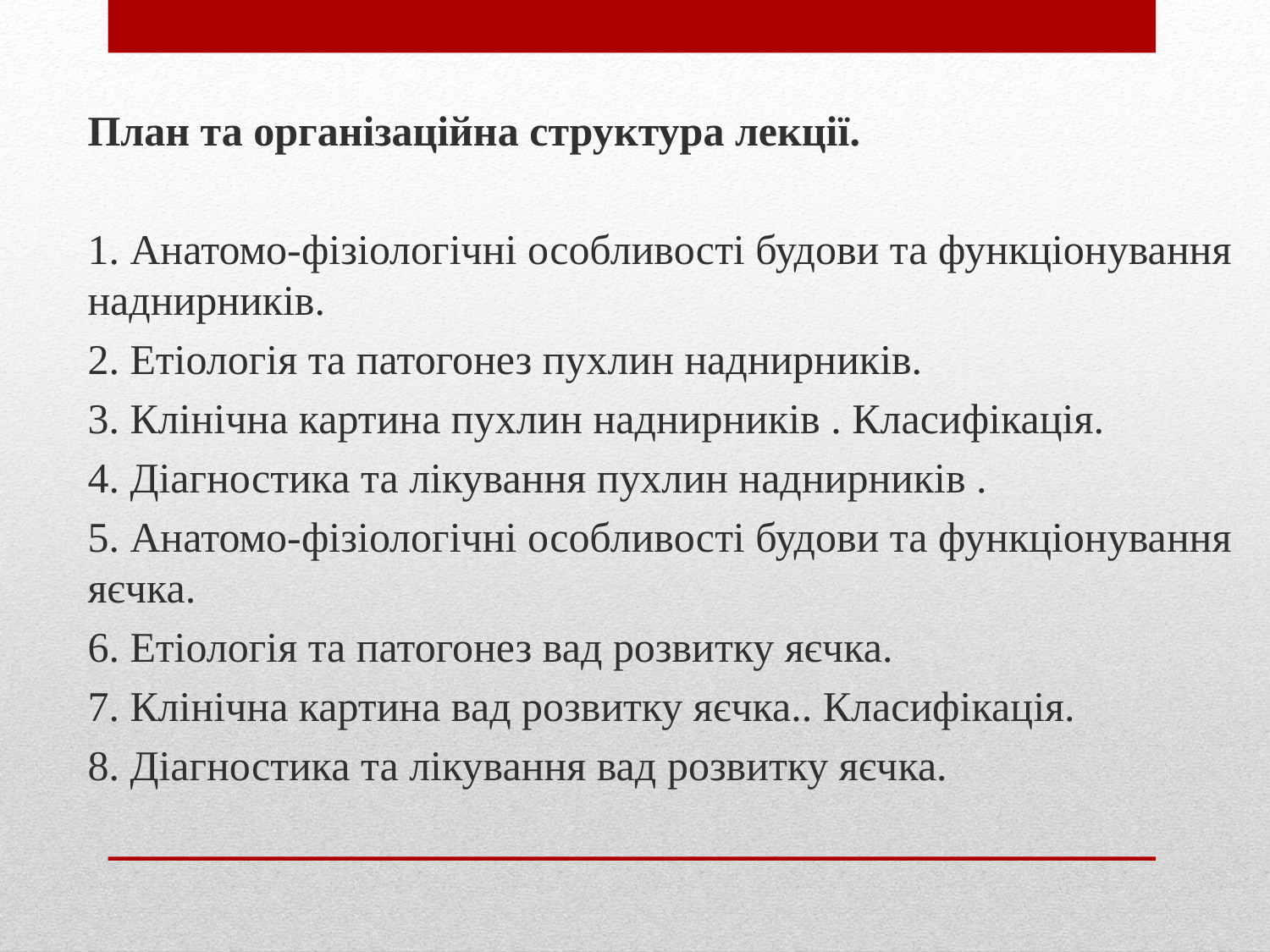

План та організаційна структура лекції.

1. Анатомо-фізіологічні особливості будови та функціонування наднирників.
2. Етіологія та патогонез пухлин наднирників.
3. Клінічна картина пухлин наднирників . Класифікація.
4. Діагностика та лікування пухлин наднирників .
5. Анатомо-фізіологічні особливості будови та функціонування яєчка.
6. Етіологія та патогонез вад розвитку яєчка.
7. Клінічна картина вад розвитку яєчка.. Класифікація.
8. Діагностика та лікування вад розвитку яєчка.